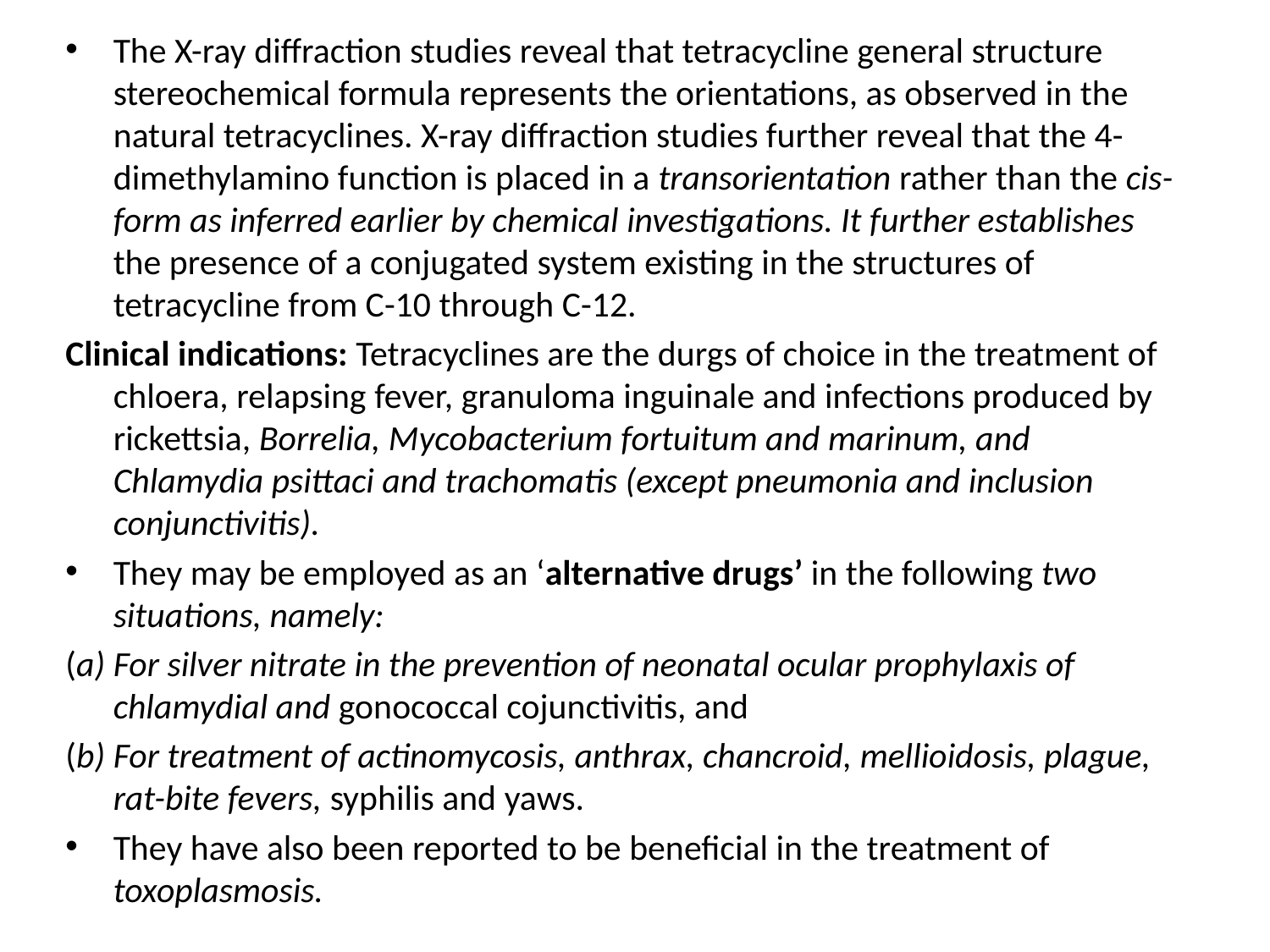

The X-ray diffraction studies reveal that tetracycline general structure stereochemical formula represents the orientations, as observed in the natural tetracyclines. X-ray diffraction studies further reveal that the 4-dimethylamino function is placed in a transorientation rather than the cis-form as inferred earlier by chemical investigations. It further establishes the presence of a conjugated system existing in the structures of tetracycline from C-10 through C-12.
Clinical indications: Tetracyclines are the durgs of choice in the treatment of chloera, relapsing fever, granuloma inguinale and infections produced by rickettsia, Borrelia, Mycobacterium fortuitum and marinum, and Chlamydia psittaci and trachomatis (except pneumonia and inclusion conjunctivitis).
They may be employed as an ‘alternative drugs’ in the following two situations, namely:
(a) For silver nitrate in the prevention of neonatal ocular prophylaxis of chlamydial and gonococcal cojunctivitis, and
(b) For treatment of actinomycosis, anthrax, chancroid, mellioidosis, plague, rat-bite fevers, syphilis and yaws.
They have also been reported to be beneficial in the treatment of toxoplasmosis.
#